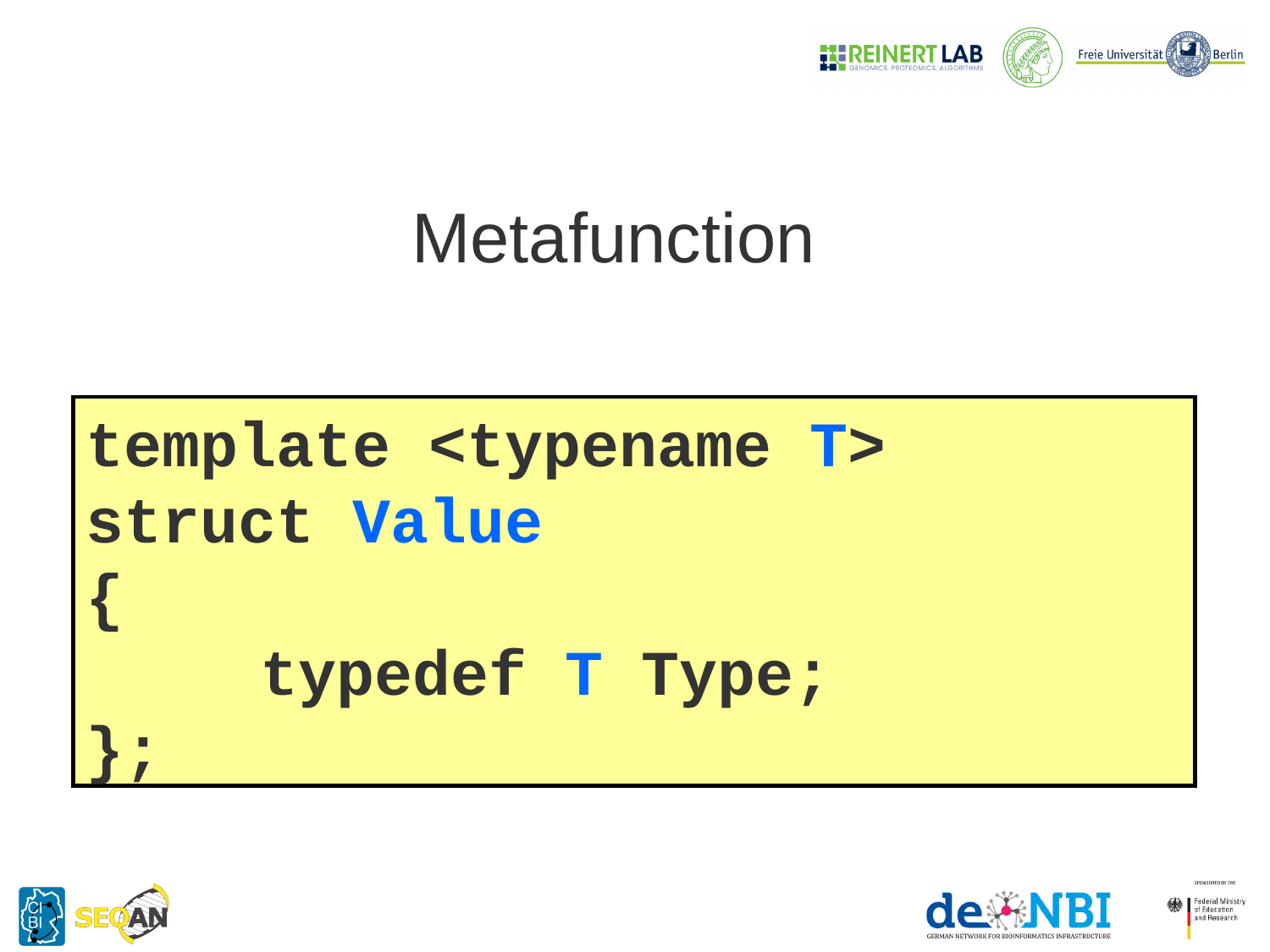

Metafunction

template <typename T>
struct Value
{
		typedef T Type;
};